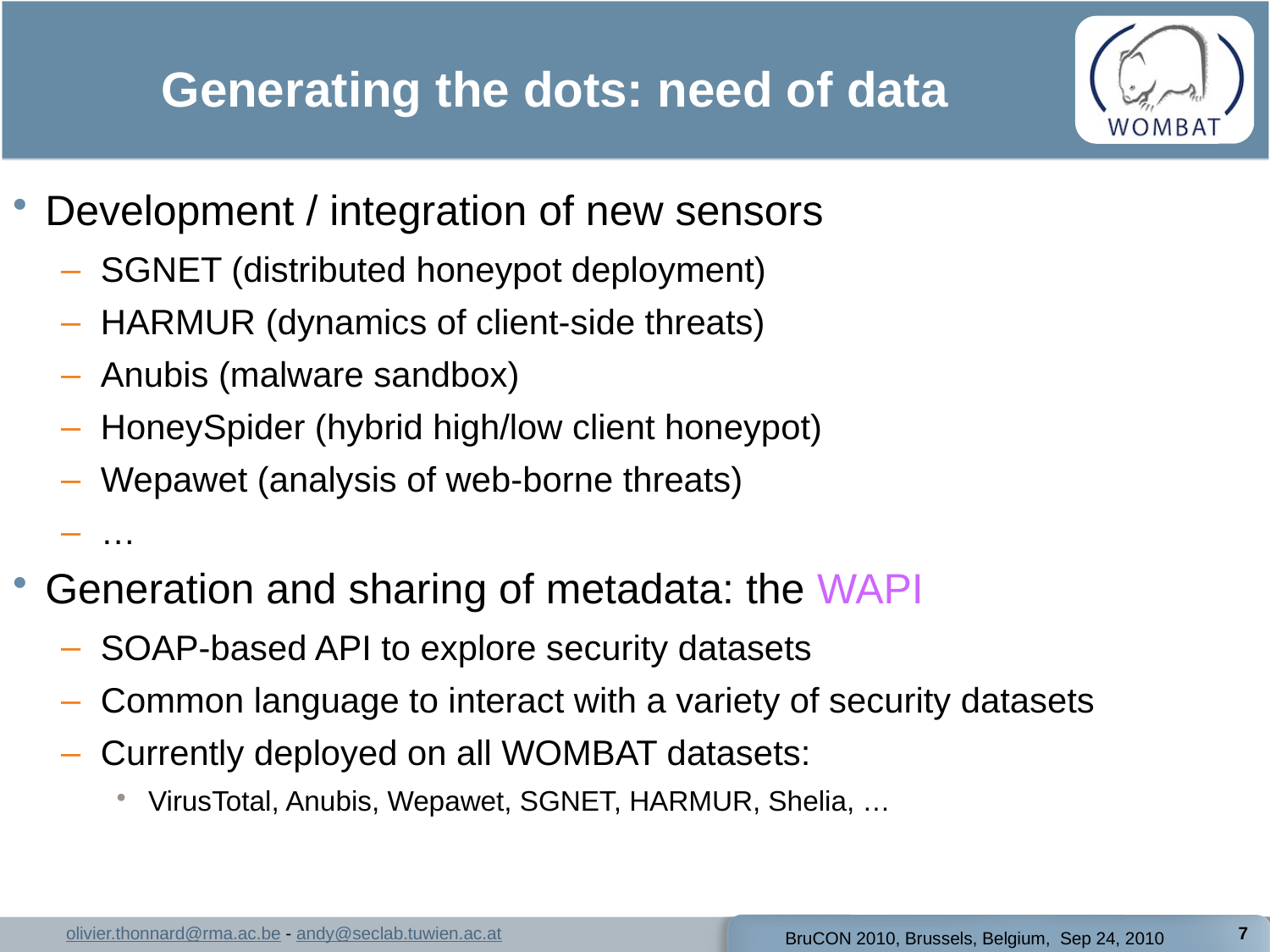

# Generating the dots: need of data
Development / integration of new sensors
SGNET (distributed honeypot deployment)
HARMUR (dynamics of client-side threats)
Anubis (malware sandbox)
HoneySpider (hybrid high/low client honeypot)
Wepawet (analysis of web-borne threats)
…
Generation and sharing of metadata: the WAPI
SOAP-based API to explore security datasets
Common language to interact with a variety of security datasets
Currently deployed on all WOMBAT datasets:
VirusTotal, Anubis, Wepawet, SGNET, HARMUR, Shelia, …
7
BruCON 2010, Brussels, Belgium,  Sep 24, 2010